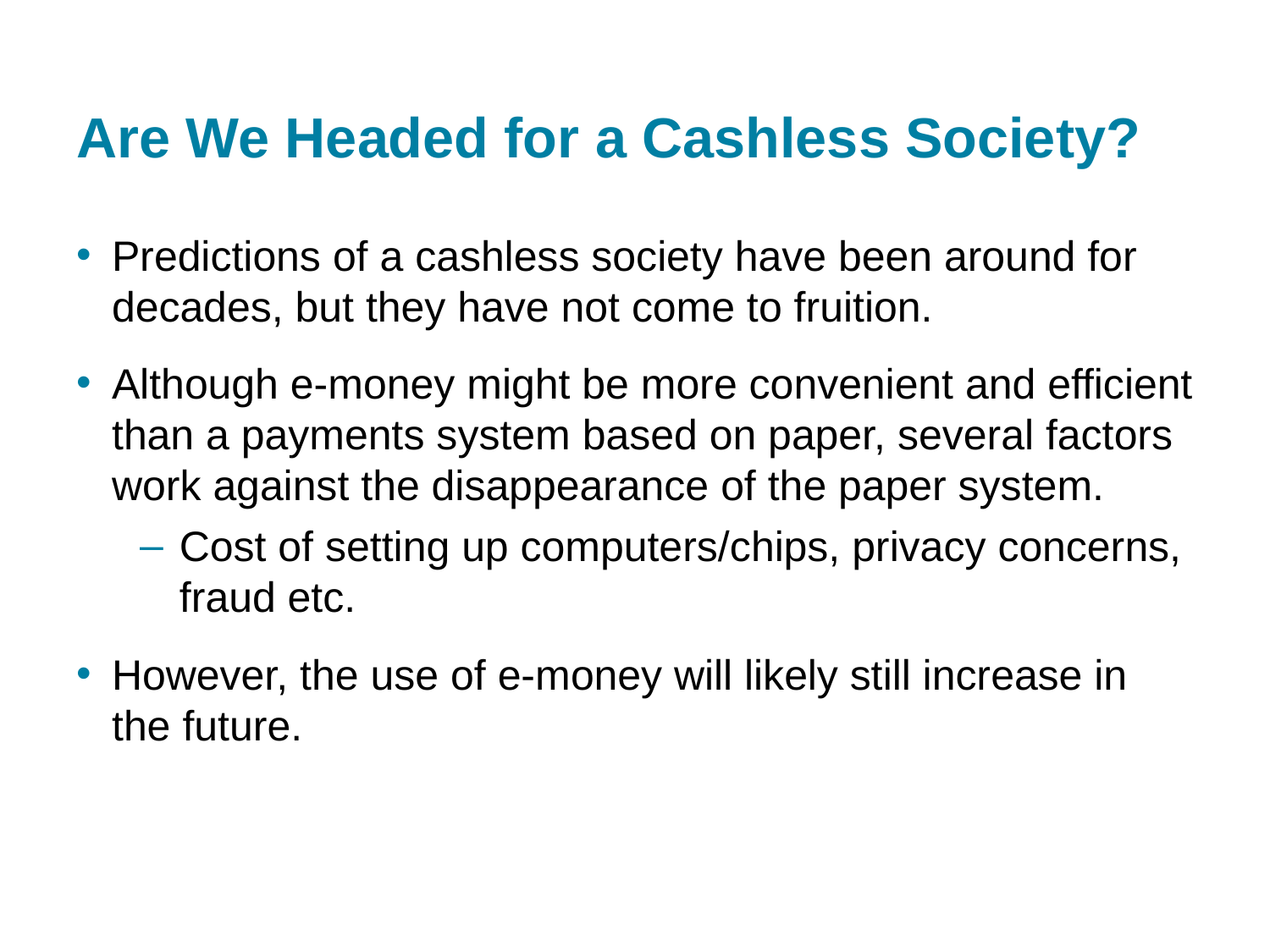

# Are We Headed for a Cashless Society?
Predictions of a cashless society have been around for decades, but they have not come to fruition.
Although e-money might be more convenient and efficient than a payments system based on paper, several factors work against the disappearance of the paper system.
Cost of setting up computers/chips, privacy concerns, fraud etc.
However, the use of e-money will likely still increase in the future.